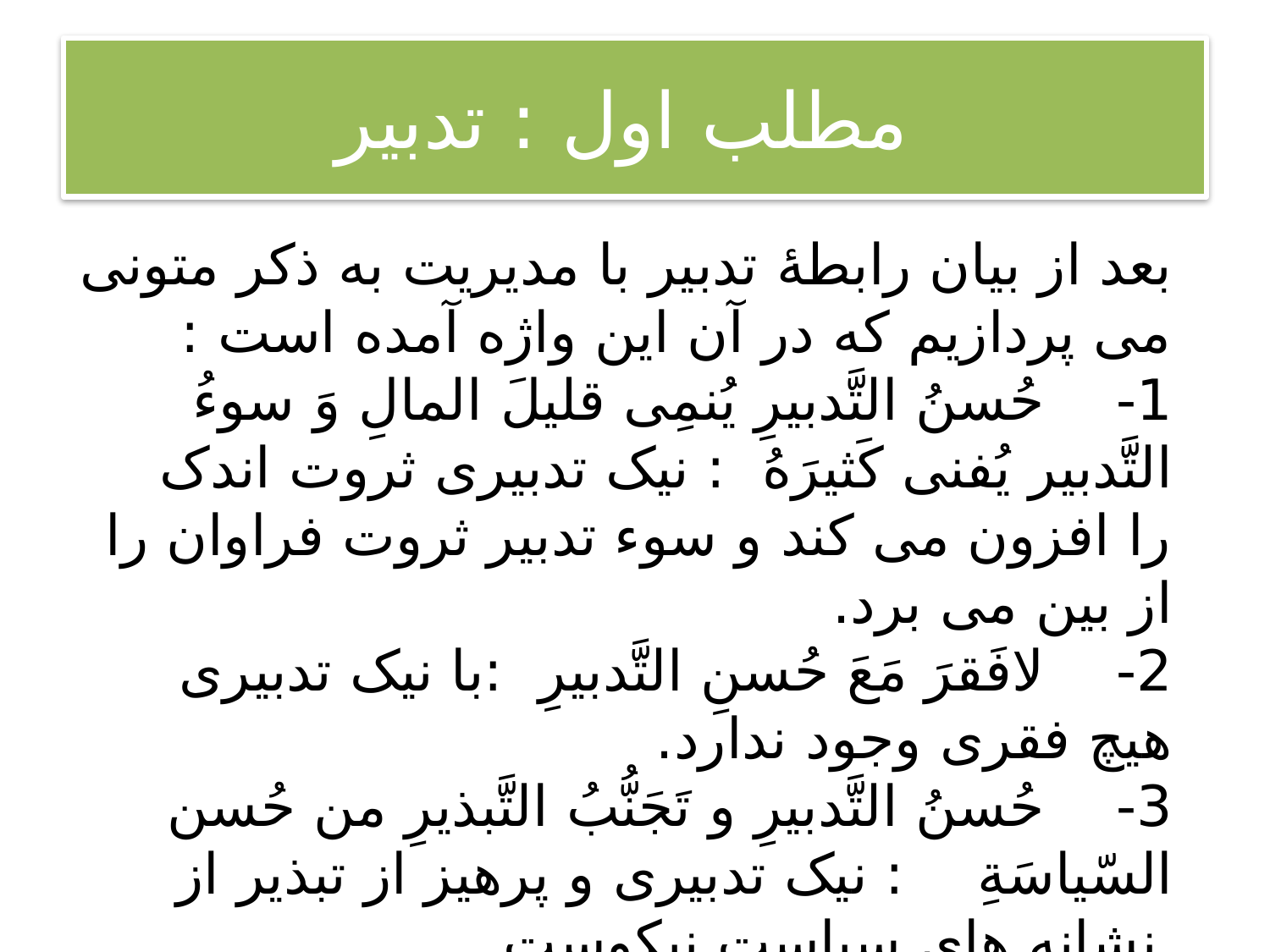

# مطلب اول : تدبیر
بعد از بیان رابطۀ تدبیر با مدیریت به ذکر متونی می پردازیم که در آن این واژه آمده است :
1-    حُسنُ التَّدبیرِ یُنمِی قلیلَ المالِ وَ سوءُ التَّدبیر یُفنی کَثیرَهُ  : نیک تدبیری ثروت اندک را افزون می کند و سوء تدبیر ثروت فراوان را از بین می برد.
2-    لافَقرَ مَعَ حُسنِ التَّدبیرِ  :با نیک تدبیری هیچ فقری وجود ندارد.
3-    حُسنُ التَّدبیرِ و تَجَنُّبُ التَّبذیرِ من حُسن السّیاسَةِ    : نیک تدبیری و پرهیز از تبذیر از نشانه های سیاست نیکوست.
.